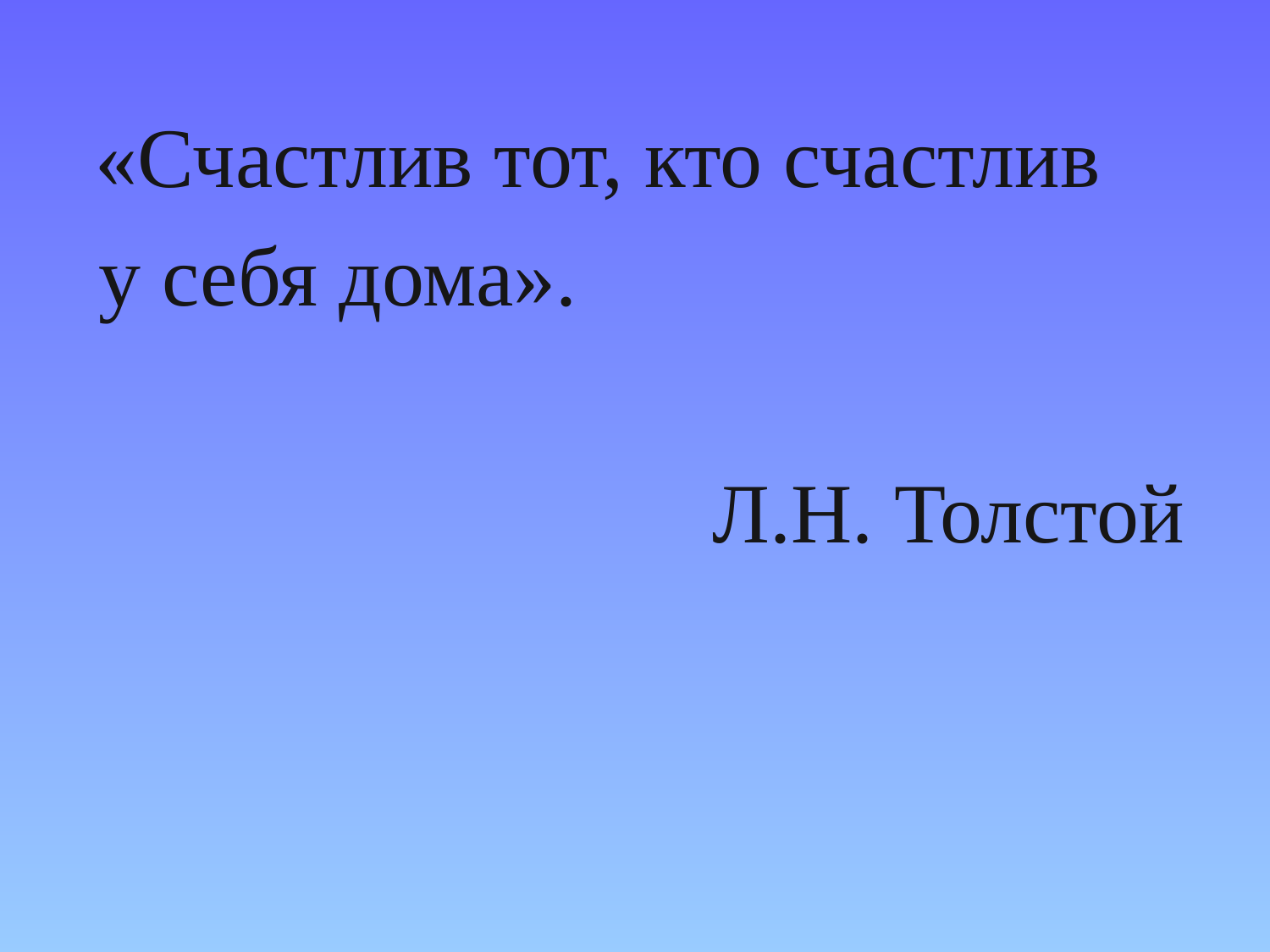

«Счастлив тот, кто счастлив
 у себя дома».

                              Л.Н. Толстой